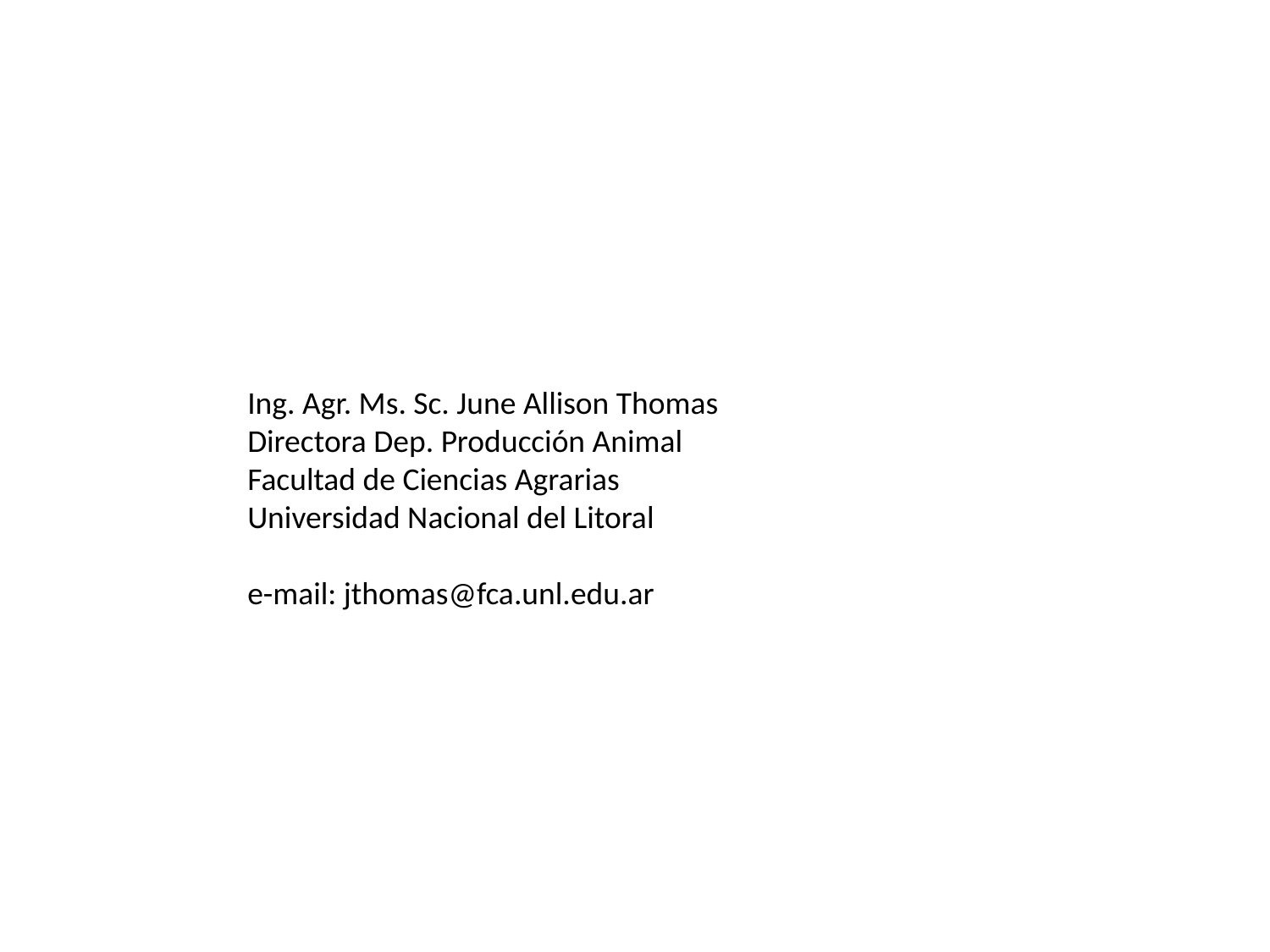

Ing. Agr. Ms. Sc. June Allison Thomas
Directora Dep. Producción Animal
Facultad de Ciencias Agrarias
Universidad Nacional del Litoral

e-mail: jthomas@fca.unl.edu.ar